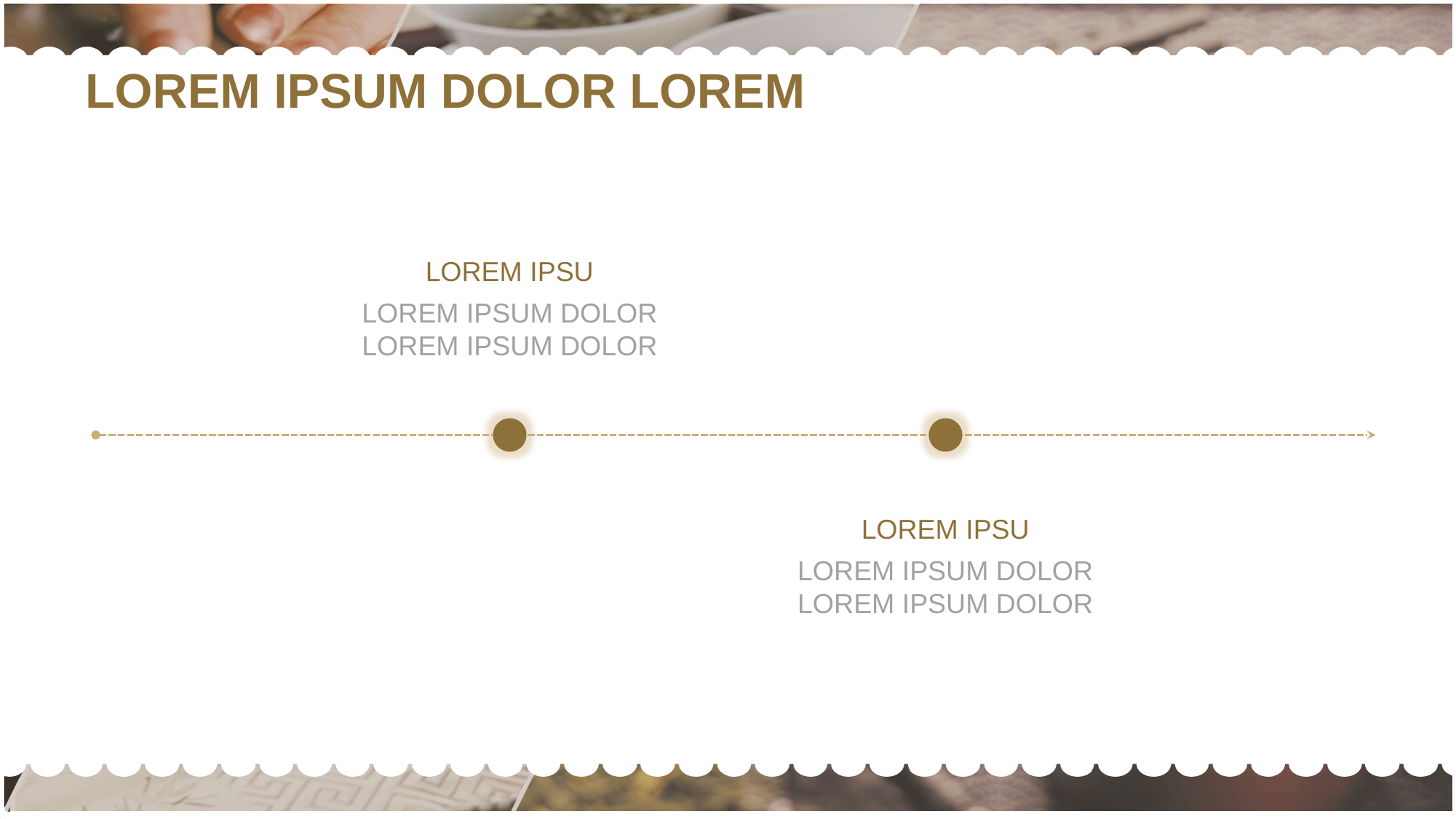

LOREM IPSUM DOLOR LOREM
LOREM IPSU
LOREM IPSUM DOLOR LOREM IPSUM DOLOR

LOREM IPSU
LOREM IPSUM DOLOR LOREM IPSUM DOLOR